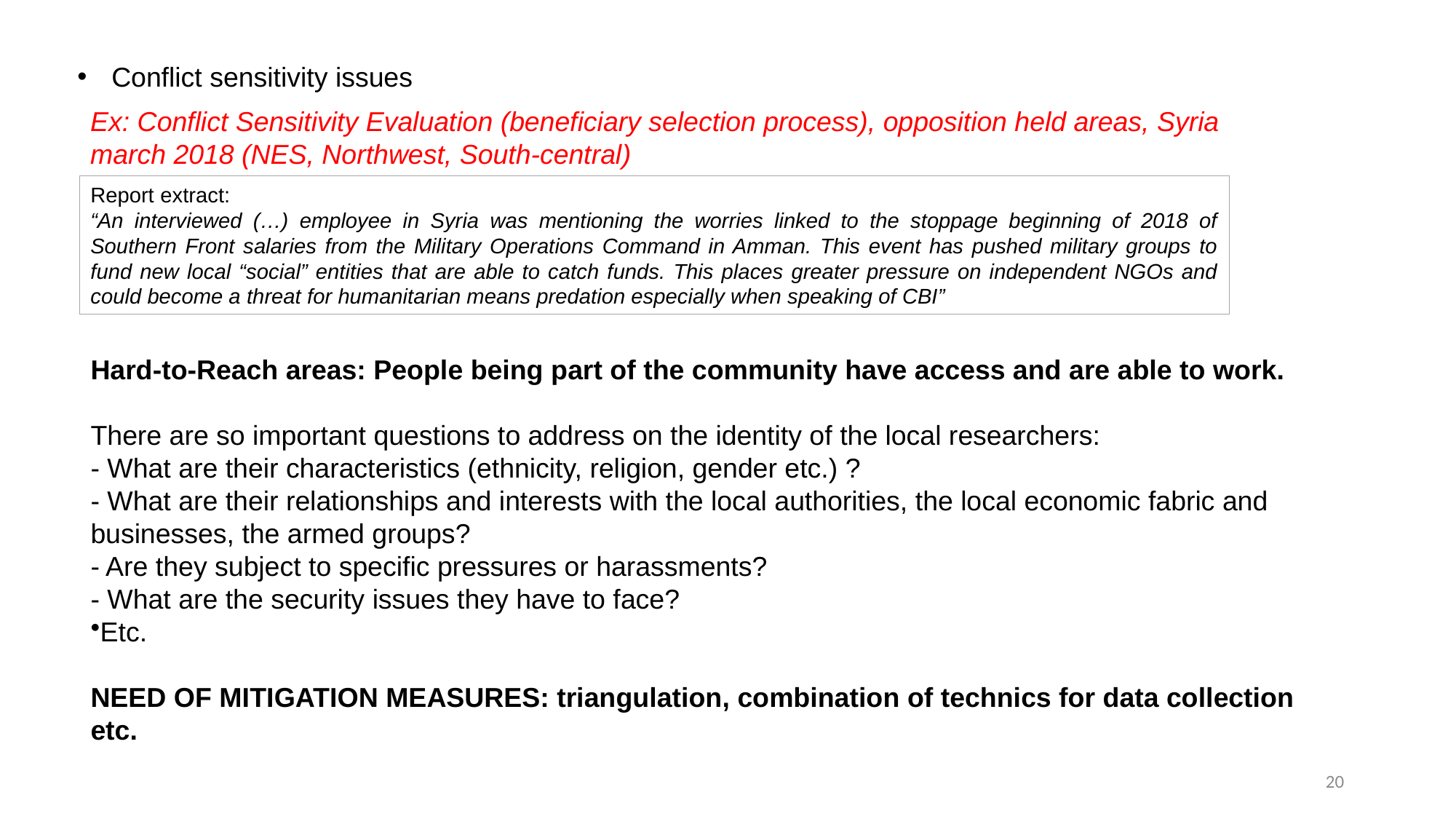

Conflict sensitivity issues
Ex: Conflict Sensitivity Evaluation (beneficiary selection process), opposition held areas, Syria march 2018 (NES, Northwest, South-central)
Report extract:
“An interviewed (…) employee in Syria was mentioning the worries linked to the stoppage beginning of 2018 of Southern Front salaries from the Military Operations Command in Amman. This event has pushed military groups to fund new local “social” entities that are able to catch funds. This places greater pressure on independent NGOs and could become a threat for humanitarian means predation especially when speaking of CBI”
Hard-to-Reach areas: People being part of the community have access and are able to work.

There are so important questions to address on the identity of the local researchers:
- What are their characteristics (ethnicity, religion, gender etc.) ?
- What are their relationships and interests with the local authorities, the local economic fabric and businesses, the armed groups?
- Are they subject to specific pressures or harassments?
- What are the security issues they have to face?
Etc.

NEED OF MITIGATION MEASURES: triangulation, combination of technics for data collection etc.

20